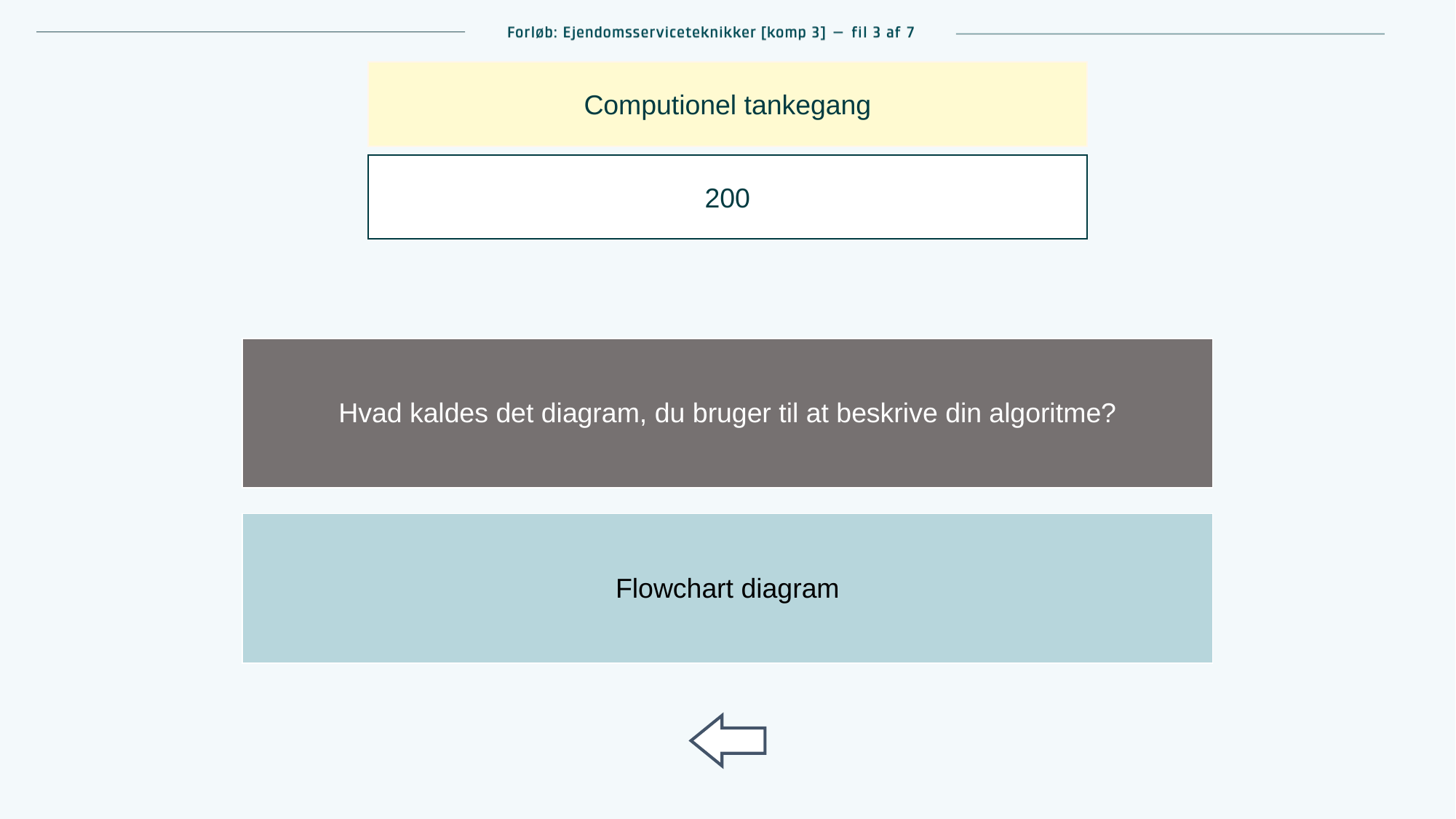

Computionel tankegang

200
| Hvad kaldes det diagram, du bruger til at beskrive din algoritme? |
| --- |
| Flowchart diagram |
| --- |

25